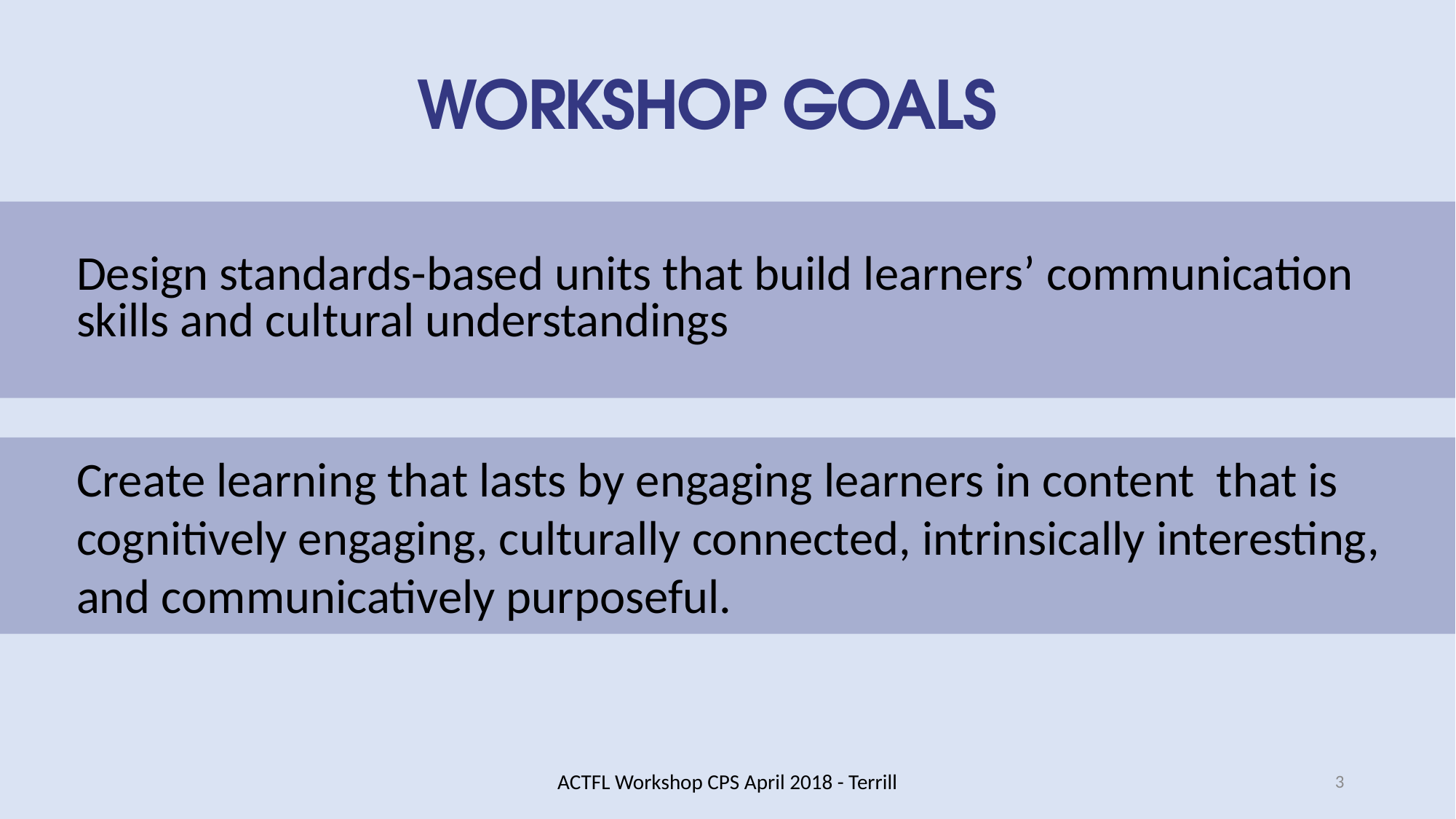

WORKSHOP GOALS
Design standards-based units that build learners’ communication skills and cultural understandings
Create learning that lasts by engaging learners in content  that is cognitively engaging, culturally connected, intrinsically interesting, and communicatively purposeful.
Stage 3
Stage 1
ACTFL Workshop CPS April 2018 - Terrill
3